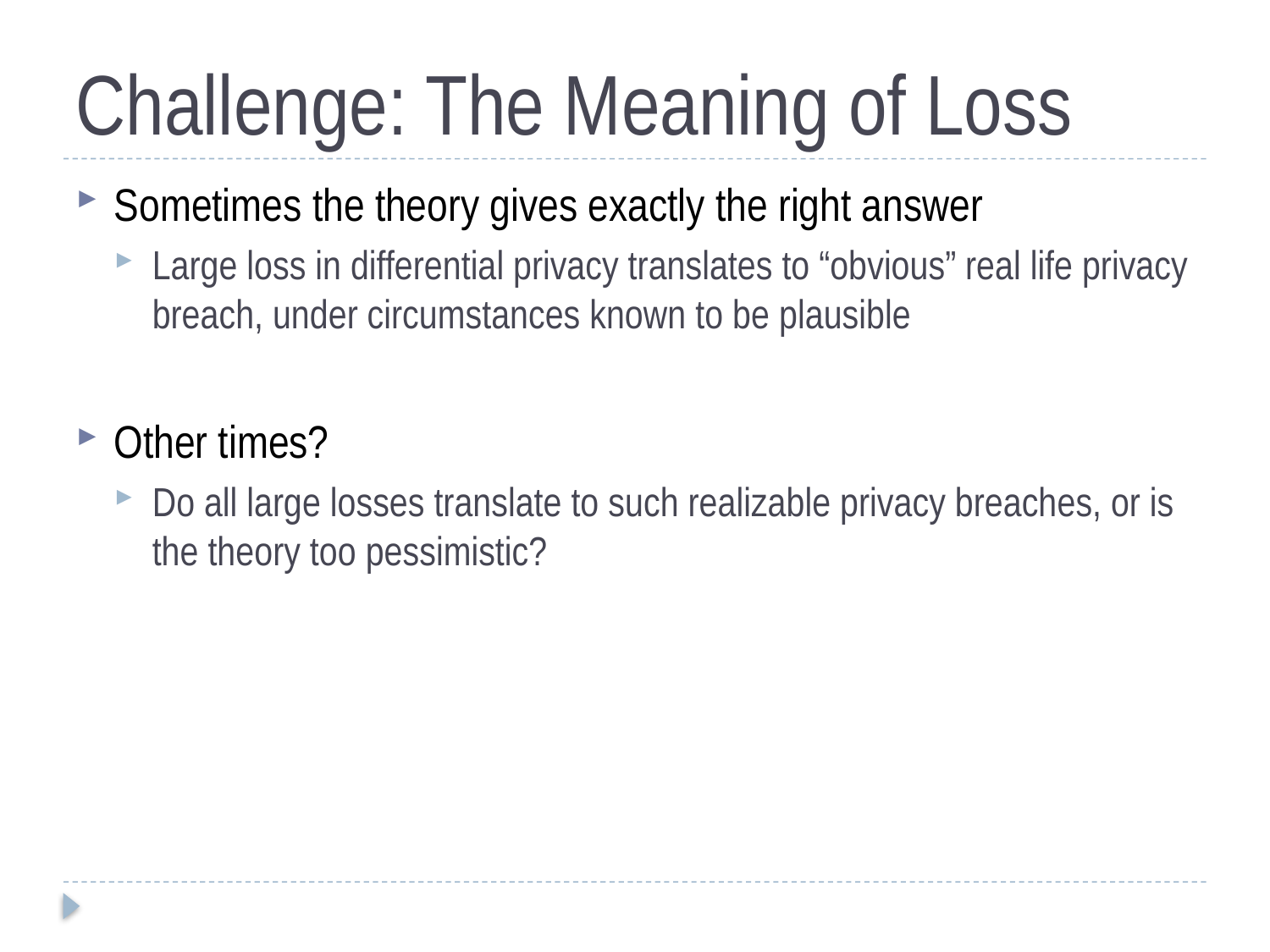

# Challenge: The Meaning of Loss
Sometimes the theory gives exactly the right answer
Large loss in differential privacy translates to “obvious” real life privacy breach, under circumstances known to be plausible

Other times?
Do all large losses translate to such realizable privacy breaches, or is the theory too pessimistic?